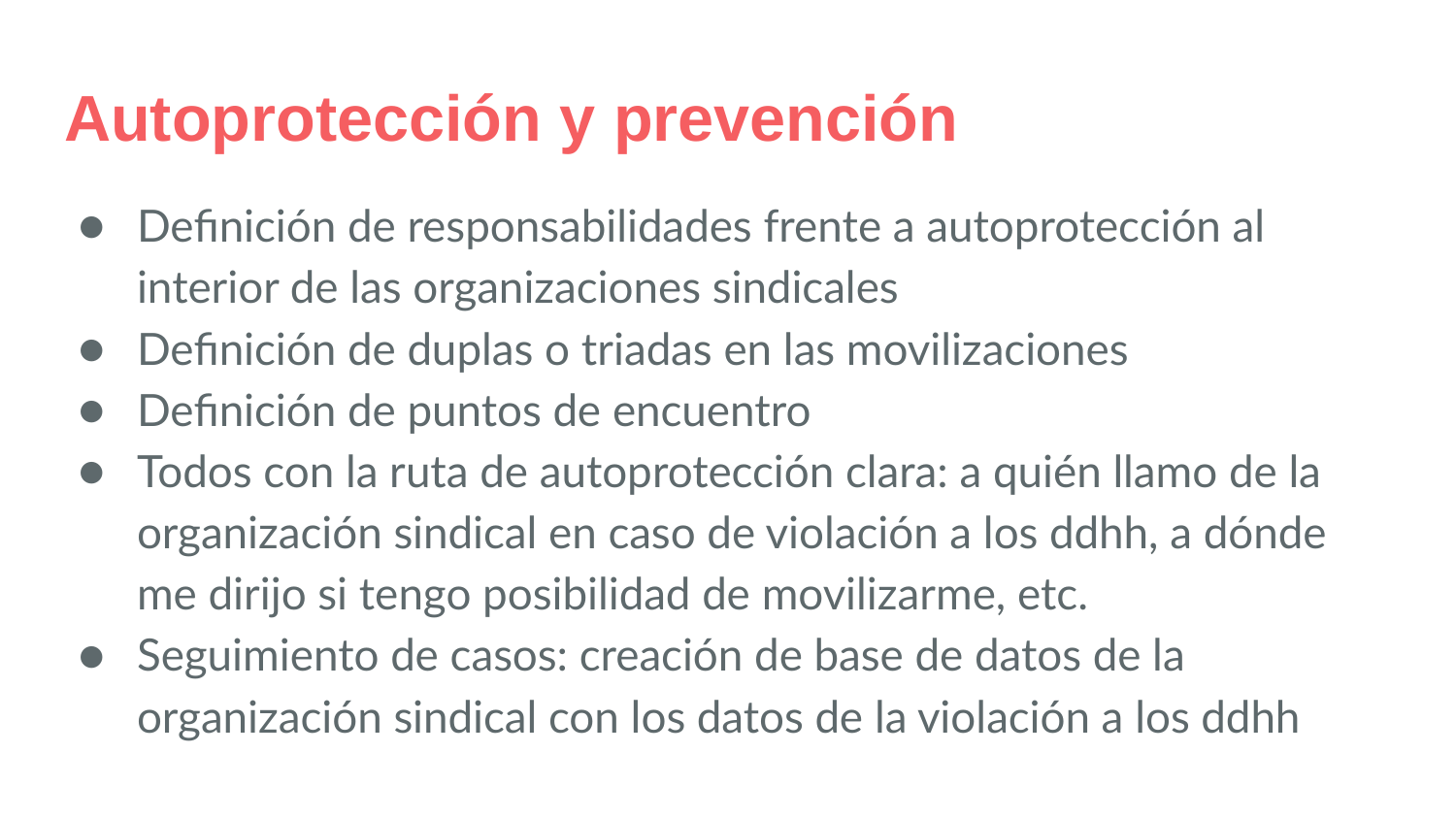

Autoprotección y prevención
Definición de responsabilidades frente a autoprotección al interior de las organizaciones sindicales
Definición de duplas o triadas en las movilizaciones
Definición de puntos de encuentro
Todos con la ruta de autoprotección clara: a quién llamo de la organización sindical en caso de violación a los ddhh, a dónde me dirijo si tengo posibilidad de movilizarme, etc.
Seguimiento de casos: creación de base de datos de la organización sindical con los datos de la violación a los ddhh